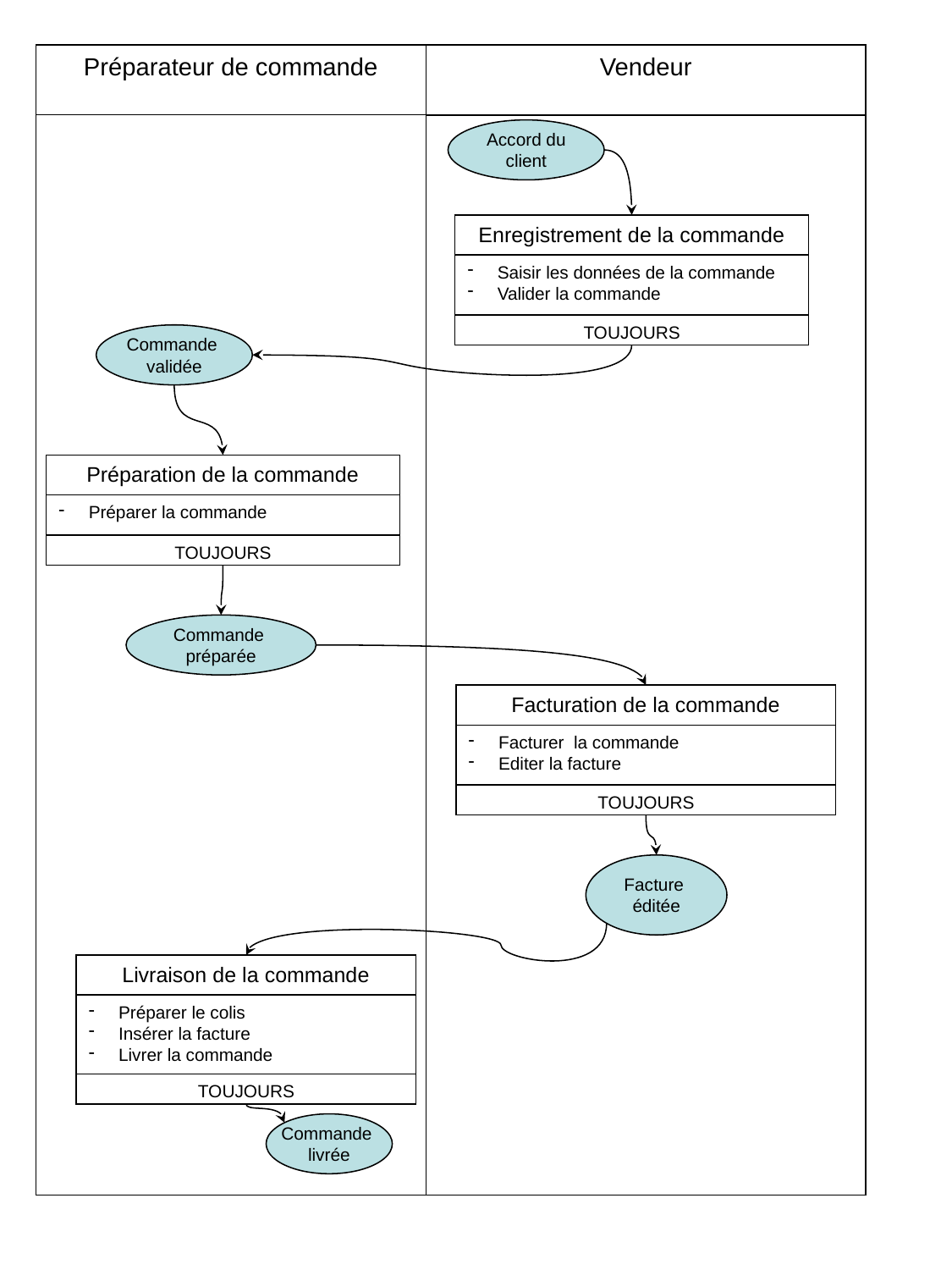

Préparateur de commande

Vendeur

Accord du
client
Enregistrement de la commande
Saisir les données de la commande
Valider la commande
TOUJOURS
Commande
validée
Préparation de la commande
Préparer la commande

TOUJOURS
Commande
préparée
Facturation de la commande
Facturer  la commande
Editer la facture
TOUJOURS
Facture
éditée
Livraison de la commande
Préparer le colis
Insérer la facture
Livrer la commande
TOUJOURS
Commande
livrée